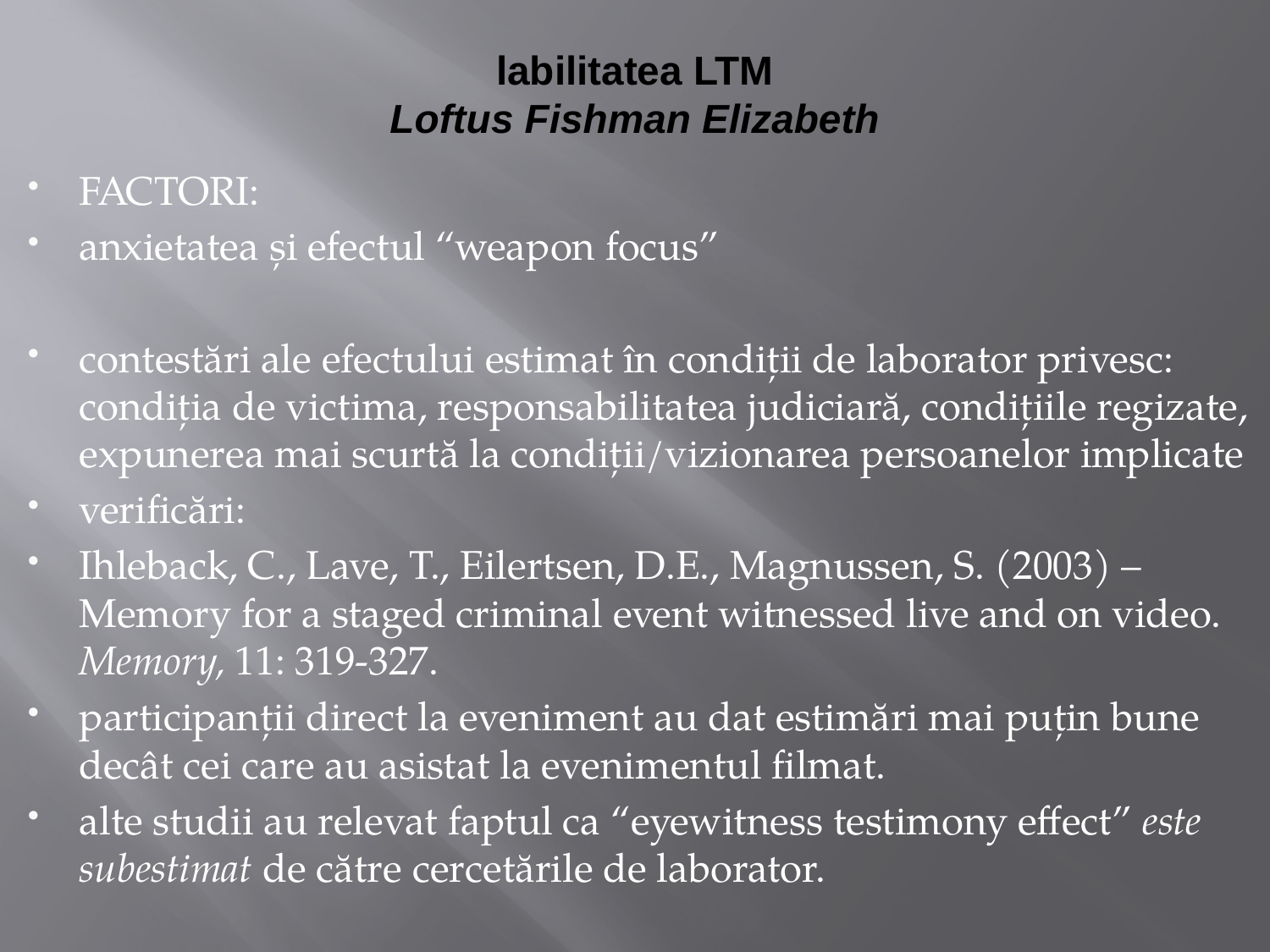

# labilitatea LTM Loftus Fishman Elizabeth
FACTORI:
anxietatea şi efectul “weapon focus”

contestări ale efectului estimat în condiţii de laborator privesc: condiţia de victima, responsabilitatea judiciară, condiţiile regizate, expunerea mai scurtă la condiţii/vizionarea persoanelor implicate
verificări:
Ihleback, C., Lave, T., Eilertsen, D.E., Magnussen, S. (2003) – Memory for a staged criminal event witnessed live and on video. Memory, 11: 319-327.
participanţii direct la eveniment au dat estimări mai puţin bune decât cei care au asistat la evenimentul filmat.
alte studii au relevat faptul ca “eyewitness testimony effect” este subestimat de către cercetările de laborator.